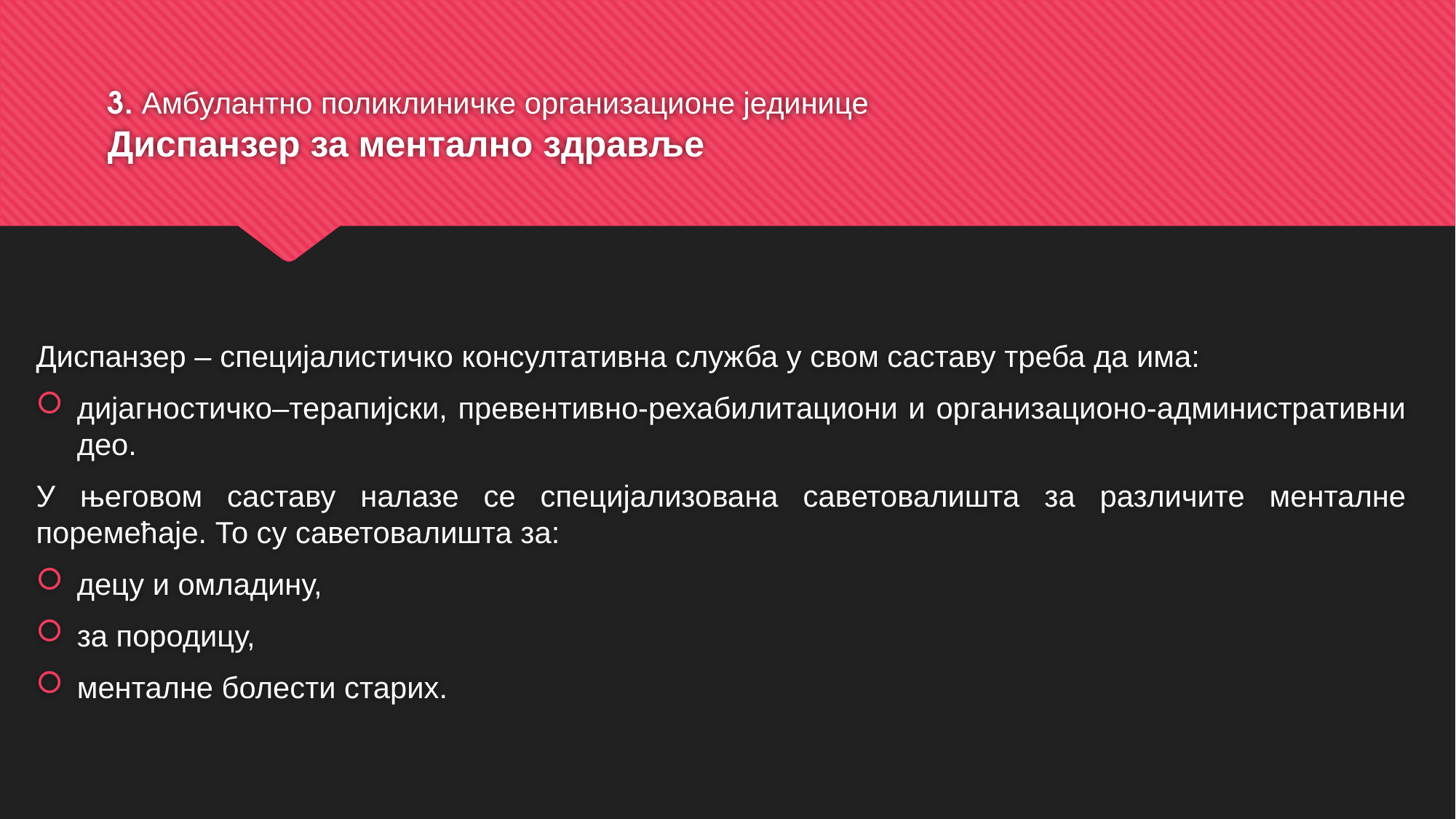

# 3. Амбулантно поликлиничке организационе јединице Диспанзер за ментално здравље
Диспанзер – специјалистичко консултативна служба у свом саставу треба да има:
дијагностичко–терапијски, превентивно-рехабилитациони и организационо-административни део.
У његовом саставу налазе се специјализована саветовалишта за различите менталне поремећаје. То су саветовалишта за:
децу и омладину,
за породицу,
менталне болести старих.